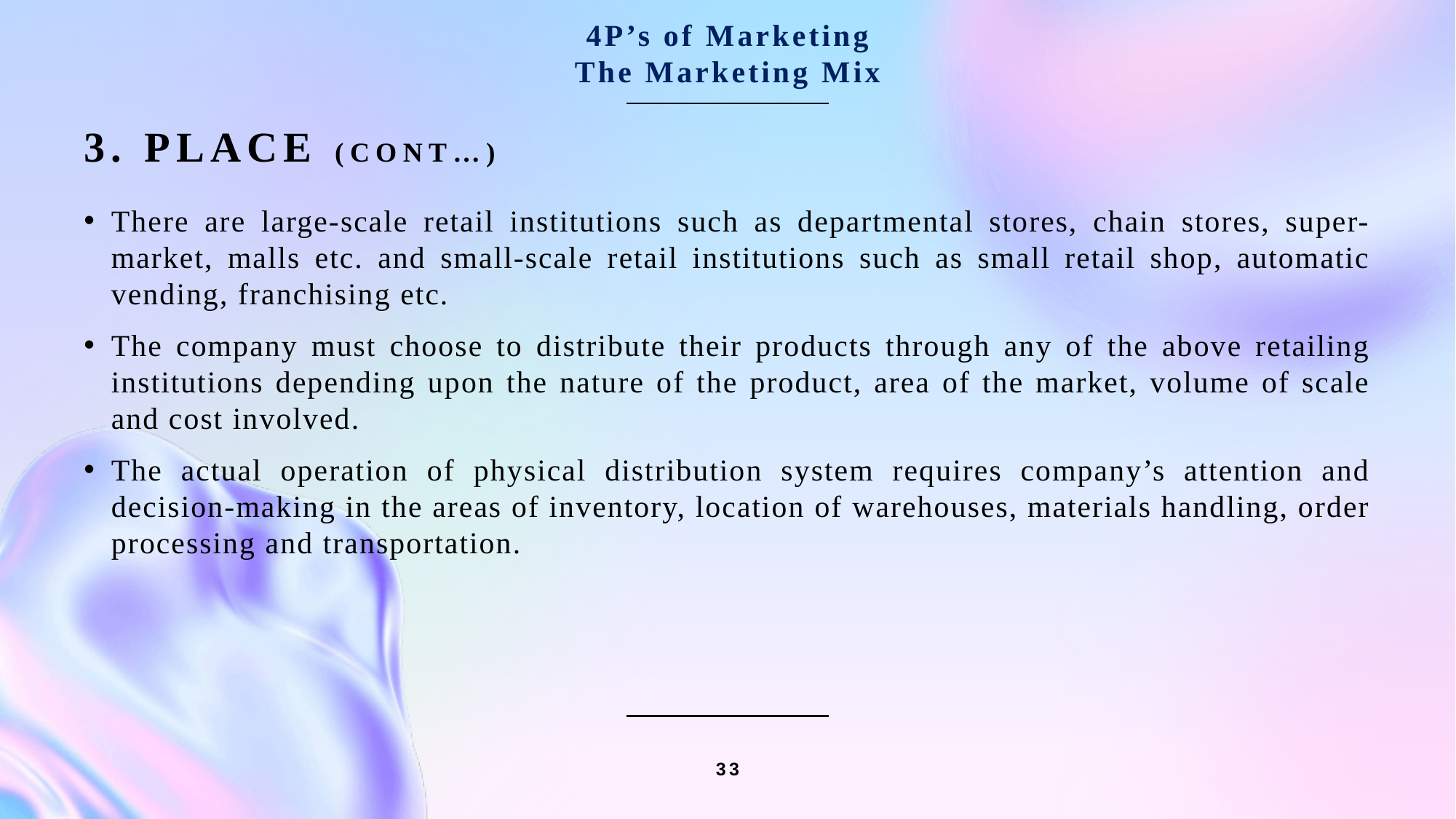

4P’s of Marketing
The Marketing Mix

# 3. Place (Cont…)
There are large-scale retail institutions such as departmental stores, chain stores, super-market, malls etc. and small-scale retail institutions such as small retail shop, automatic vending, franchising etc.
The company must choose to distribute their products through any of the above retailing institutions depending upon the nature of the product, area of the market, volume of scale and cost involved.
The actual operation of physical distribution system requires company’s attention and decision-making in the areas of inventory, location of warehouses, materials handling, order processing and transportation.

33